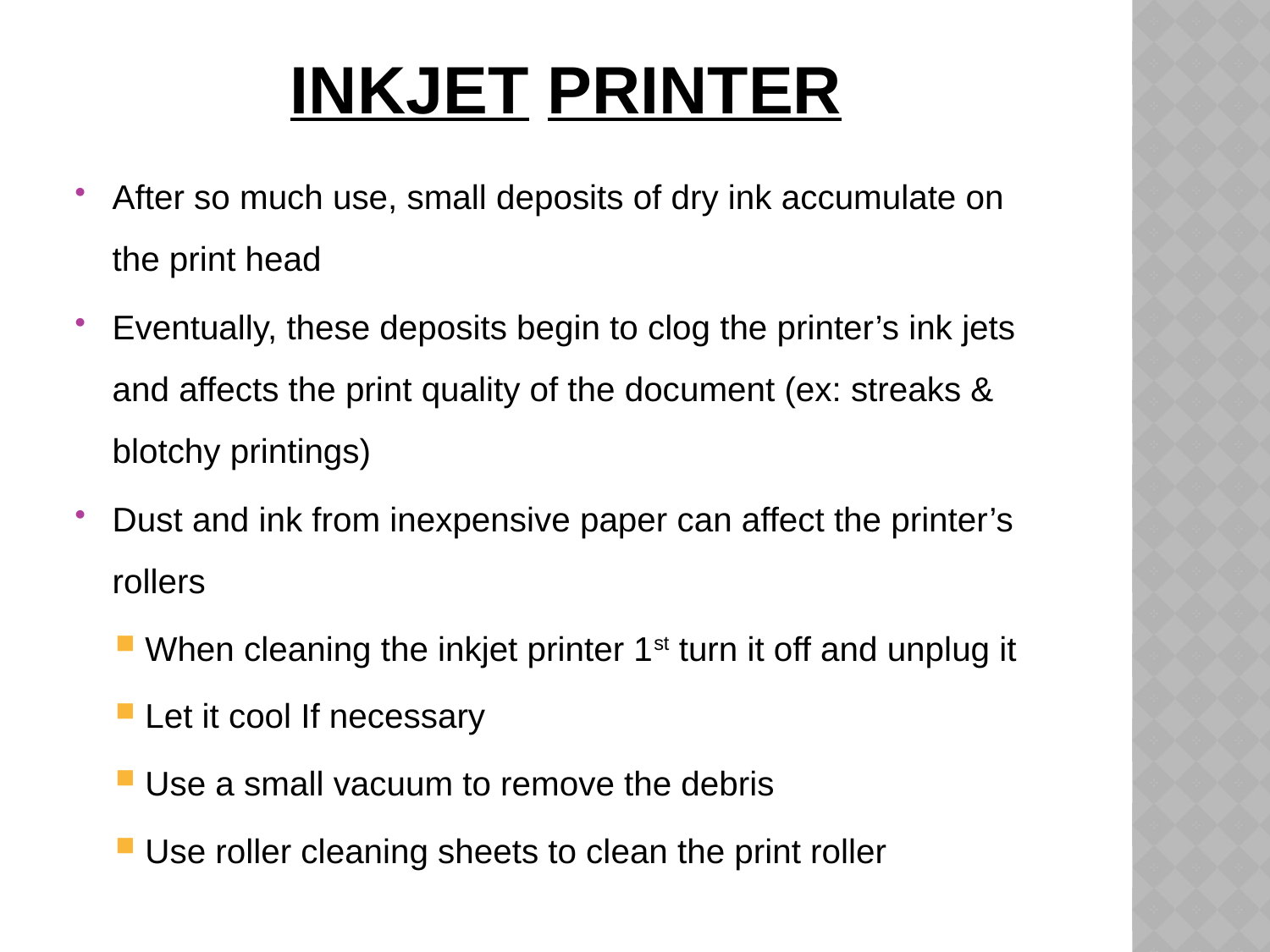

# Inkjet printer
After so much use, small deposits of dry ink accumulate on the print head
Eventually, these deposits begin to clog the printer’s ink jets and affects the print quality of the document (ex: streaks & blotchy printings)
Dust and ink from inexpensive paper can affect the printer’s rollers
When cleaning the inkjet printer 1st turn it off and unplug it
Let it cool If necessary
Use a small vacuum to remove the debris
Use roller cleaning sheets to clean the print roller